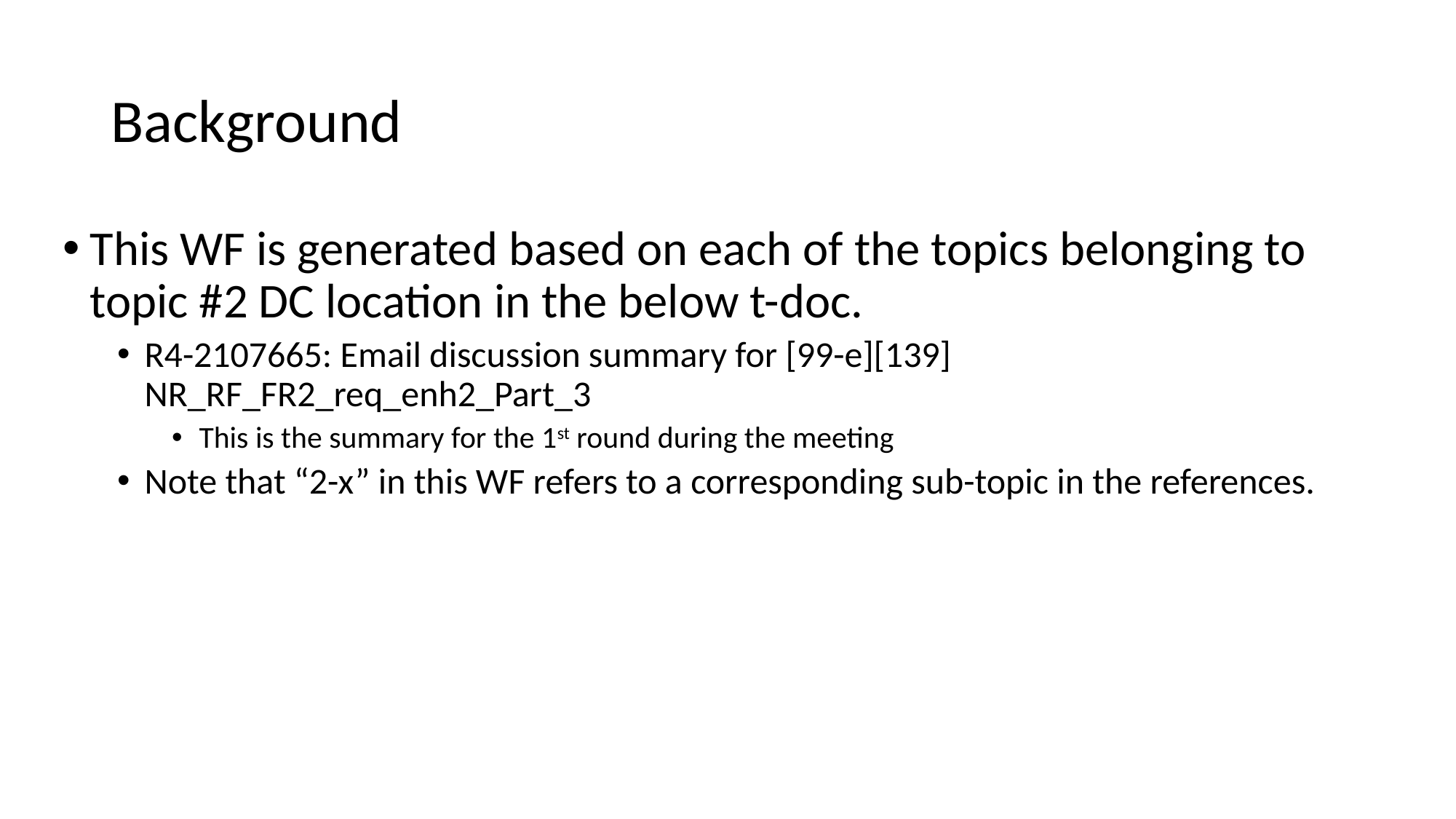

# Background
This WF is generated based on each of the topics belonging to topic #2 DC location in the below t-doc.
R4-2107665: Email discussion summary for [99-e][139] NR_RF_FR2_req_enh2_Part_3
This is the summary for the 1st round during the meeting
Note that “2-x” in this WF refers to a corresponding sub-topic in the references.